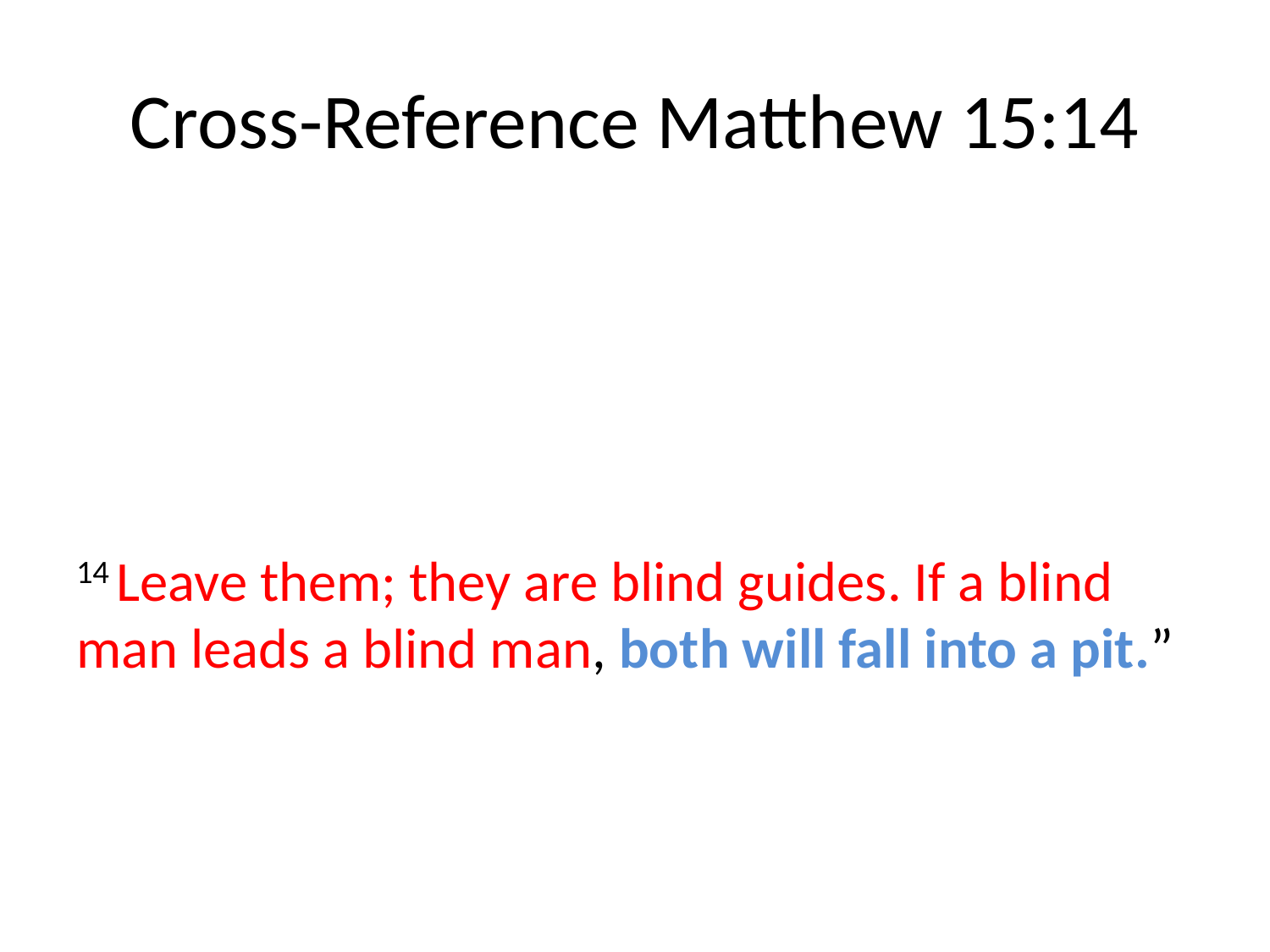

# Cross-Reference Matthew 15:14

14 Leave them; they are blind guides. If a blind man leads a blind man, both will fall into a pit.”